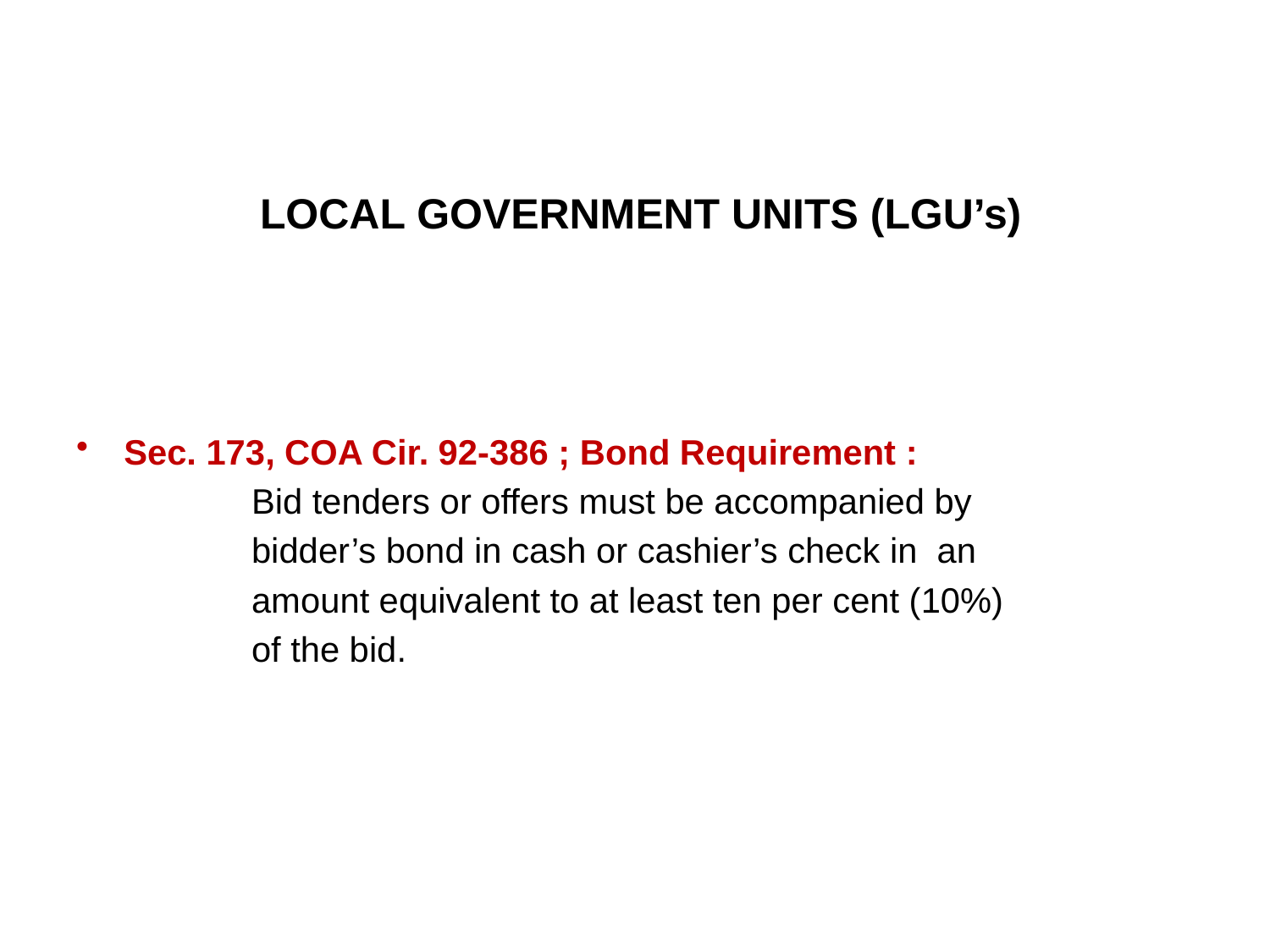

# LOCAL GOVERNMENT UNITS (LGU’s)
Sec. 173, COA Cir. 92-386 ; Bond Requirement :
                  Bid tenders or offers must be accompanied by
                  bidder’s bond in cash or cashier’s check in  an
                  amount equivalent to at least ten per cent (10%)
                  of the bid.